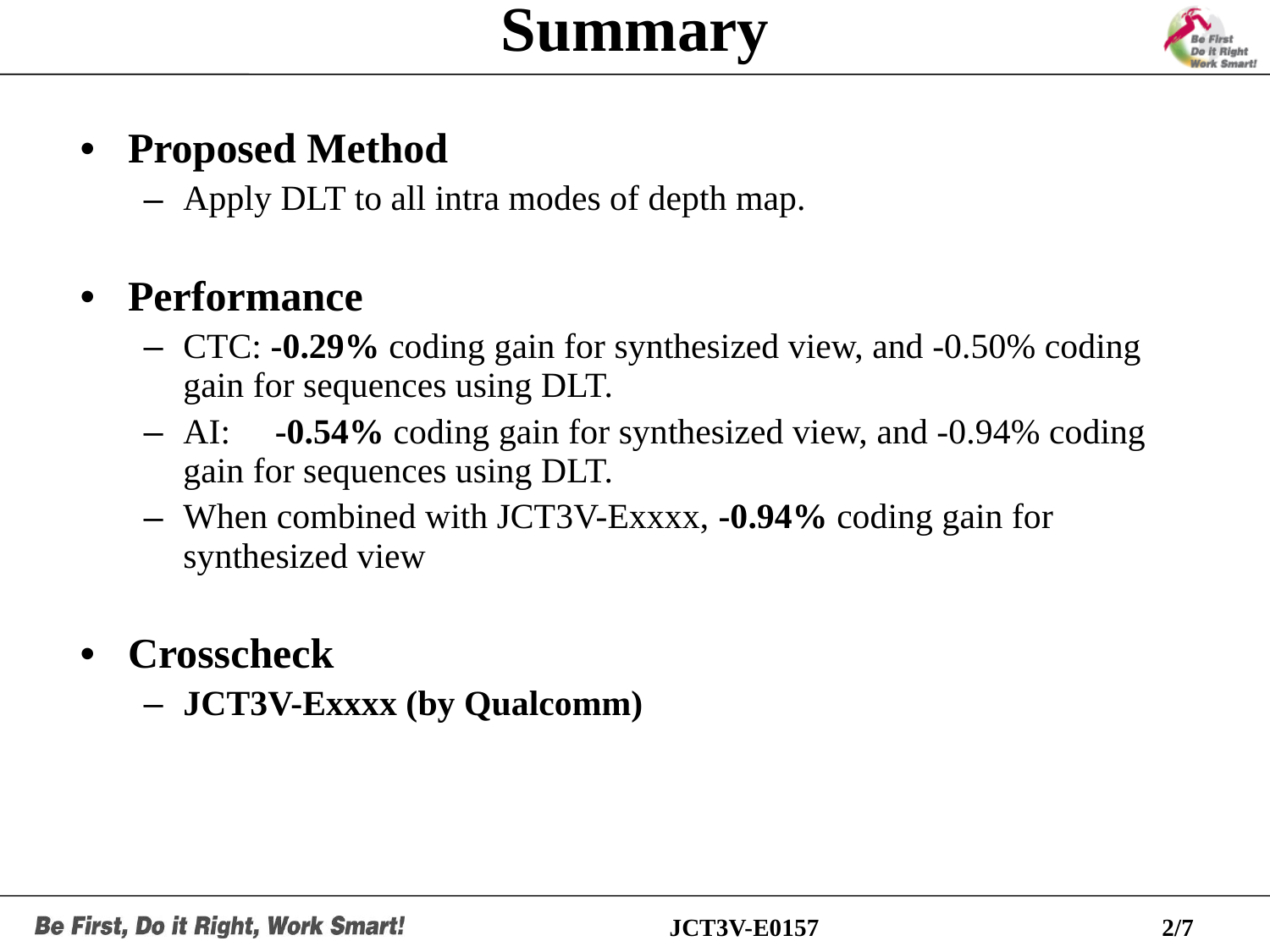

# Summary
Proposed Method
Apply DLT to all intra modes of depth map.

Performance
CTC: -0.29% coding gain for synthesized view, and -0.50% coding gain for sequences using DLT.
AI:     -0.54% coding gain for synthesized view, and -0.94% coding gain for sequences using DLT.
When combined with JCT3V-Exxxx, -0.94% coding gain for synthesized view

Crosscheck
JCT3V-Exxxx (by Qualcomm)

JCT3V-E0157
2/7